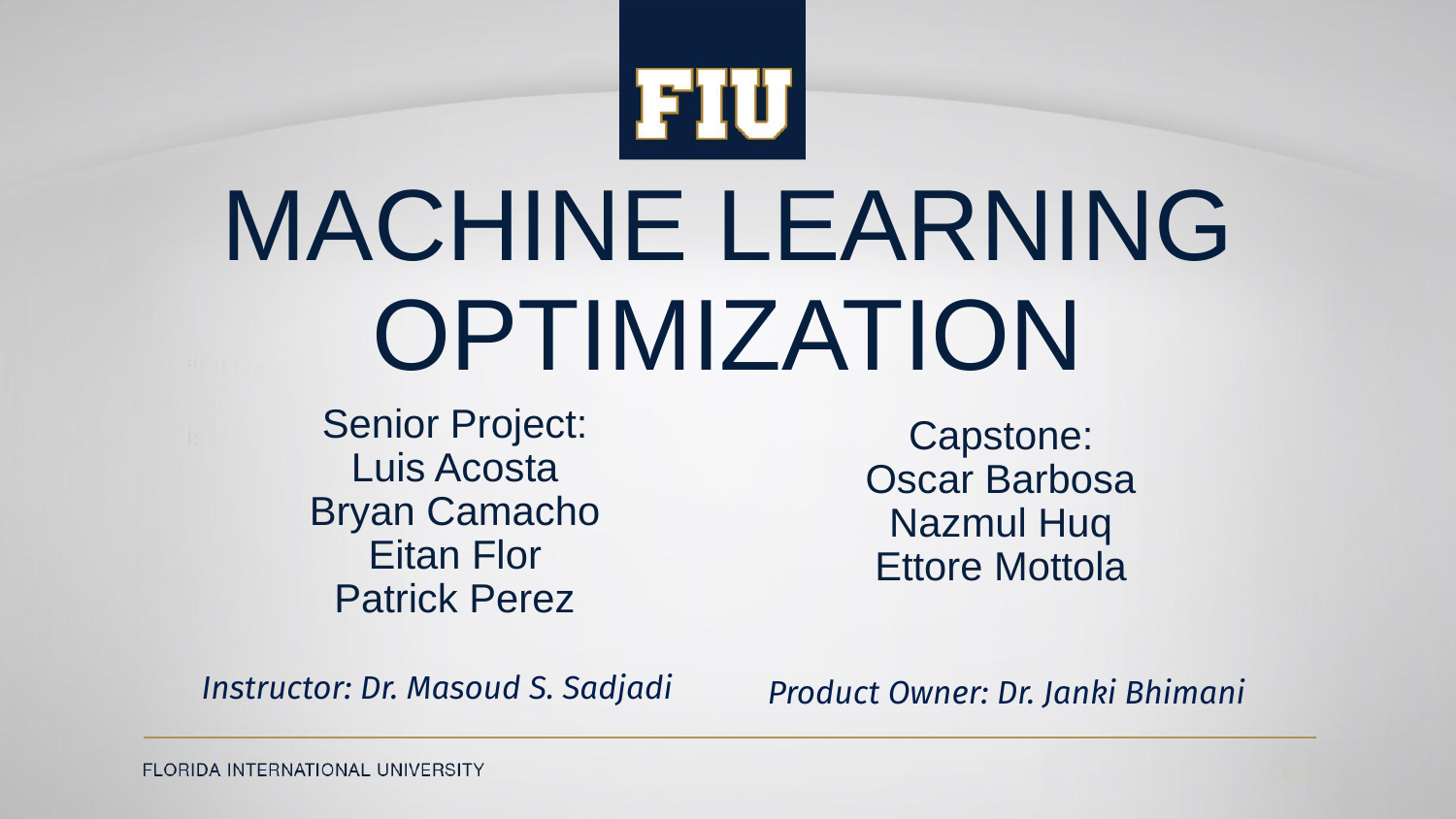

# MACHINE LEARNING OPTIMIZATION
Senior Project:
Luis Acosta
Bryan Camacho
Eitan Flor
Patrick Perez
Capstone:
Oscar Barbosa
Nazmul Huq
Ettore Mottola
Instructor: Dr. Masoud S. Sadjadi
Product Owner: Dr. Janki Bhimani